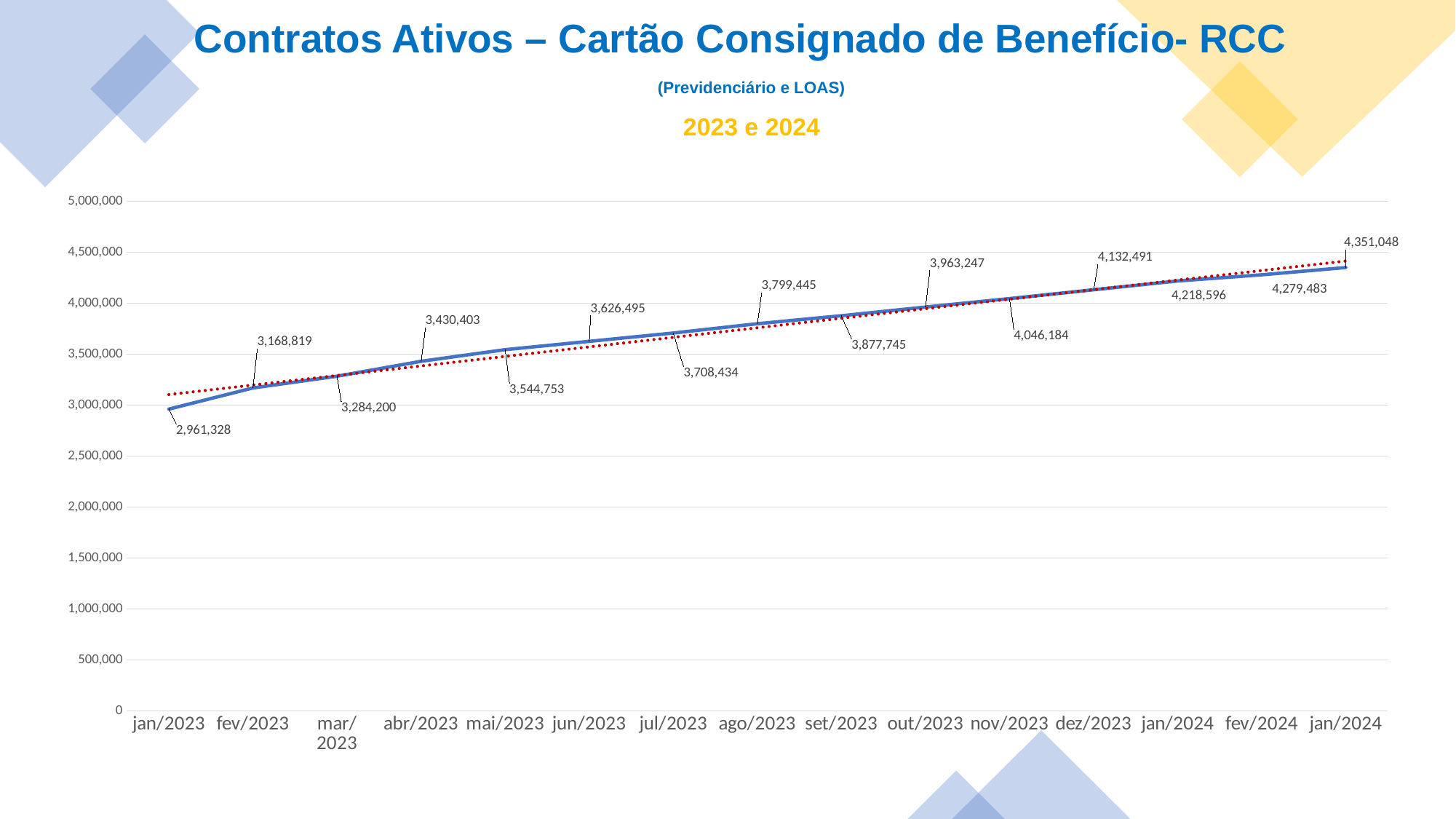

Contratos Ativos – Cartão Consignado de Benefício- RCC

(Previdenciário e LOAS)
2023 e 2024

### Chart

| Category |  |
|---|---|
| jan/2023 | 2961328.0 |
| fev/2023 | 3168819.0 |
| mar/2023 | 3284200.0 |
| abr/2023 | 3430403.0 |
| mai/2023 | 3544753.0 |
| jun/2023 | 3626495.0 |
| jul/2023 | 3708434.0 |
| ago/2023 | 3799445.0 |
| set/2023 | 3877745.0 |
| out/2023 | 3963247.0 |
| nov/2023 | 4046184.0 |
| dez/2023 | 4132491.0 |
| jan/2024 | 4218596.0 |
| fev/2024 | 4279483.0 |
| jan/2024 | 4351048.0 |